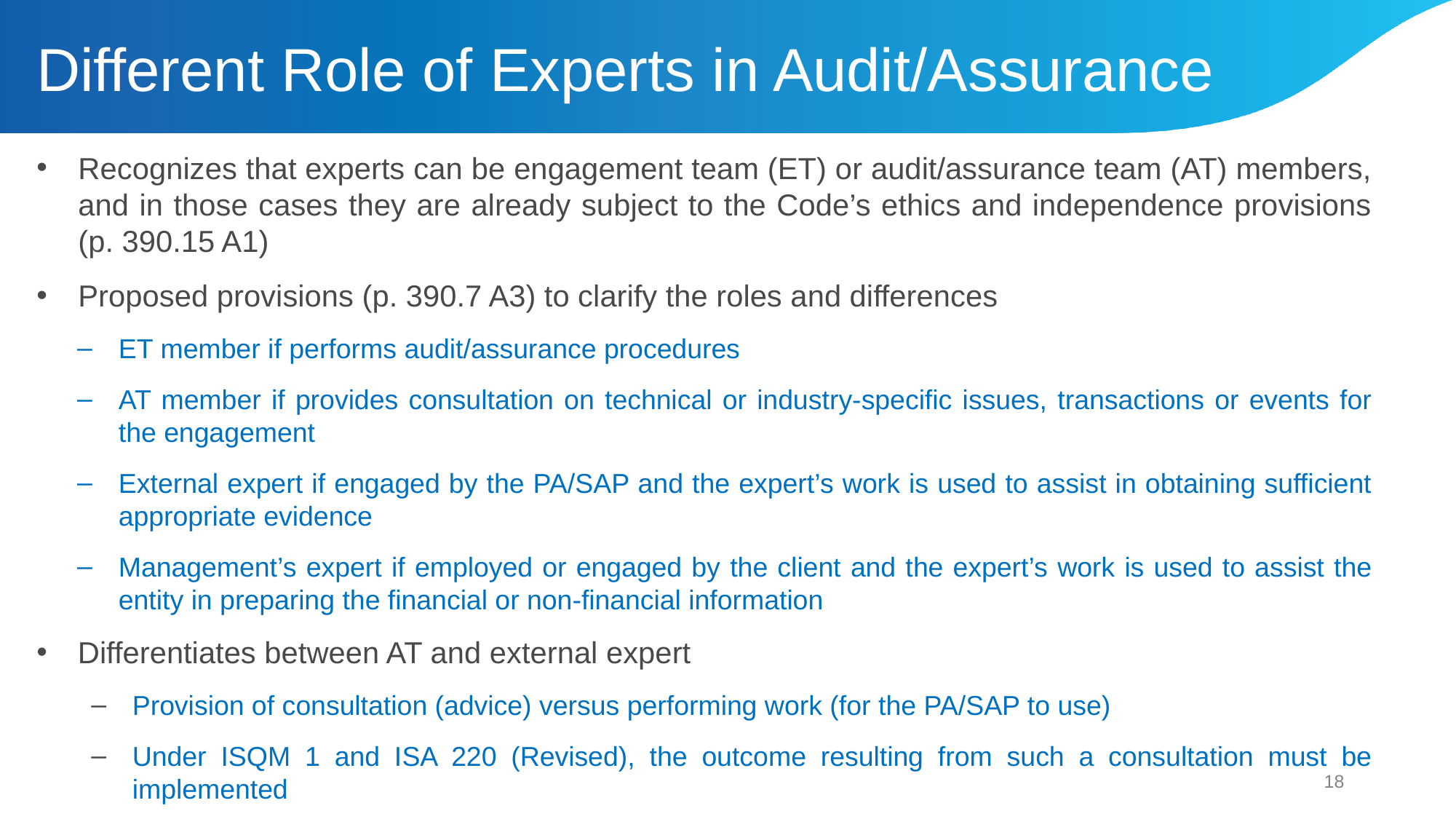

# Different Role of Experts in Audit/Assurance
Recognizes that experts can be engagement team (ET) or audit/assurance team (AT) members, and in those cases they are already subject to the Code’s ethics and independence provisions (p. 390.15 A1)
Proposed provisions (p. 390.7 A3) to clarify the roles and differences
ET member if performs audit/assurance procedures
AT member if provides consultation on technical or industry-specific issues, transactions or events for the engagement
External expert if engaged by the PA/SAP and the expert’s work is used to assist in obtaining sufficient appropriate evidence
Management’s expert if employed or engaged by the client and the expert’s work is used to assist the entity in preparing the financial or non-financial information
Differentiates between AT and external expert
Provision of consultation (advice) versus performing work (for the PA/SAP to use)
Under ISQM 1 and ISA 220 (Revised), the outcome resulting from such a consultation must be implemented

18